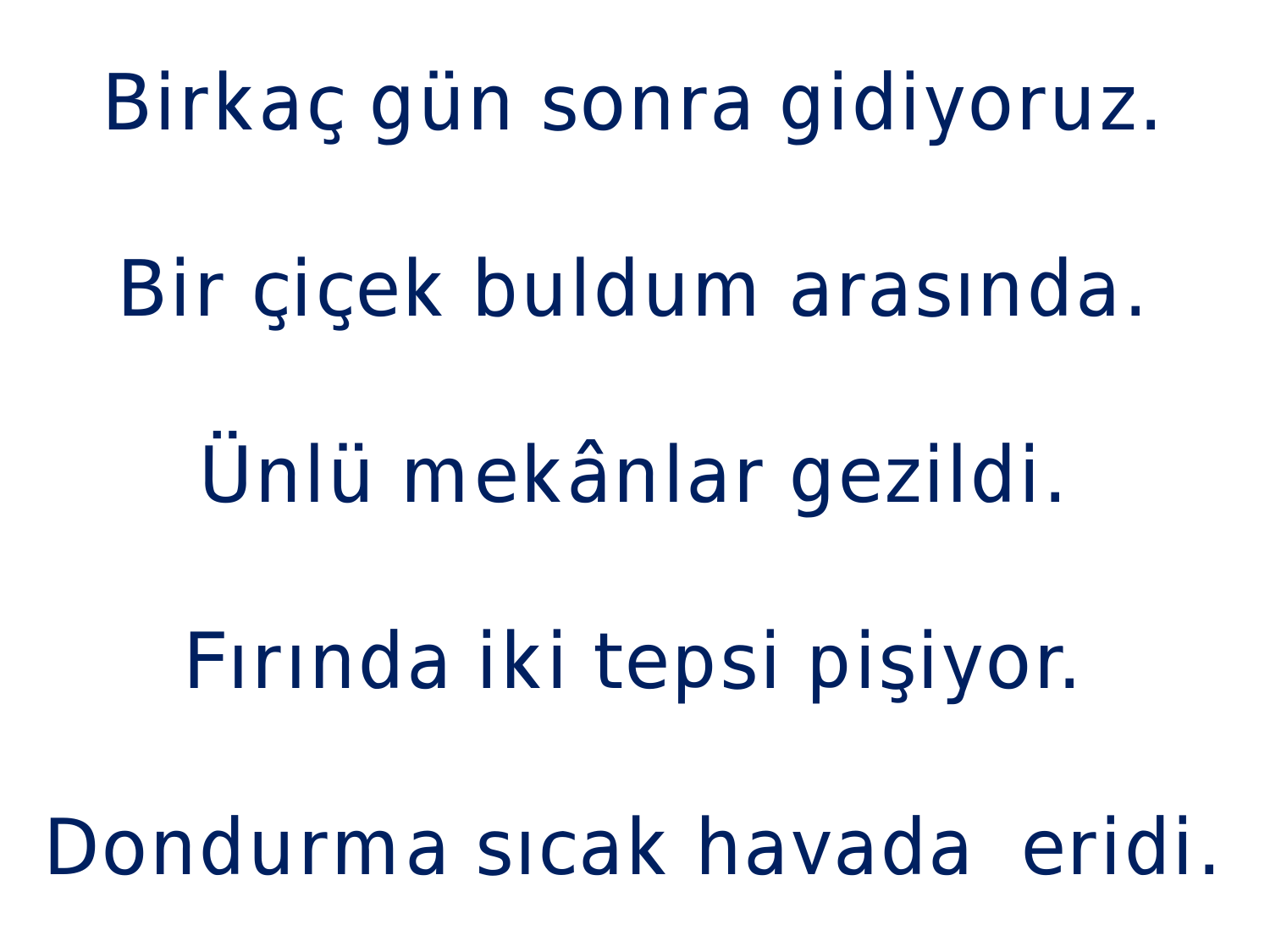

# Birkaç gün sonra gidiyoruz. Bir çiçek buldum arasında. Ünlü mekânlar gezildi. Fırında iki tepsi pişiyor. Dondurma sıcak havada  eridi.